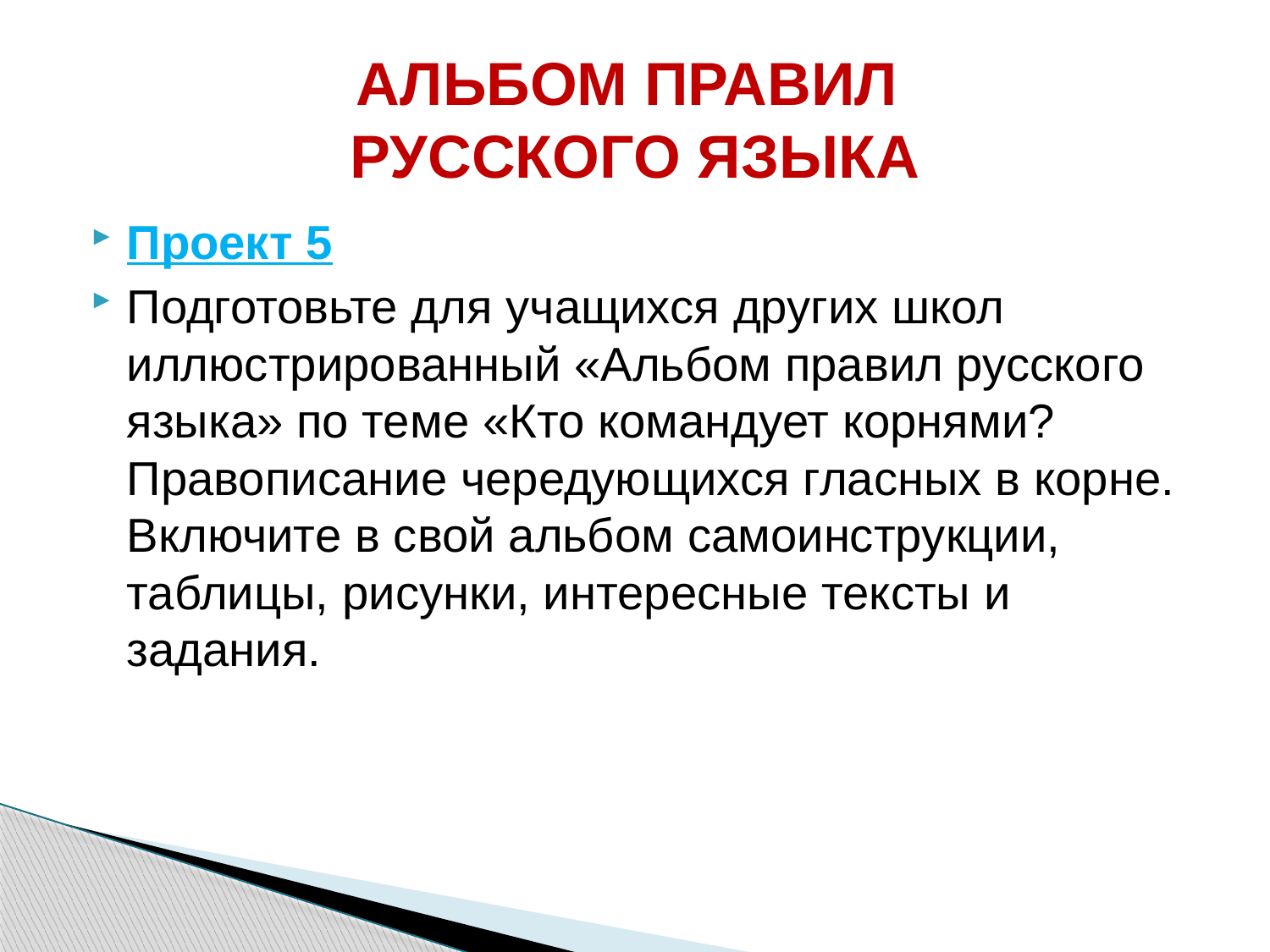

# АЛЬБОМ ПРАВИЛ РУССКОГО ЯЗЫКА
Проект 5
Подготовьте для учащихся других школ иллюстрированный «Альбом правил русского языка» по теме «Кто командует корнями? Правописание чередующихся гласных в корне. Включите в свой альбом самоинструкции, таблицы, рисунки, интересные тексты и задания.